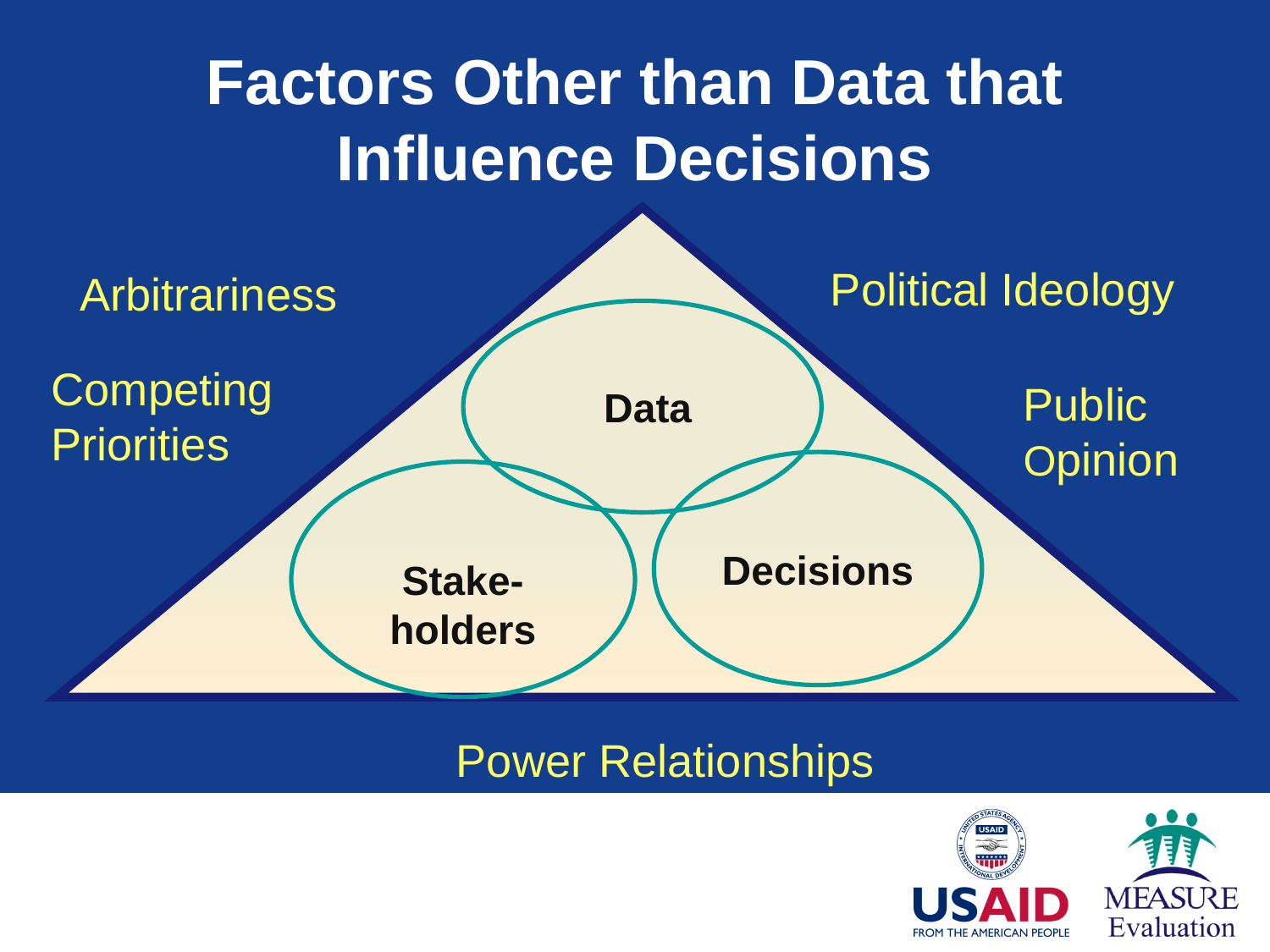

Factors Other than Data that Influence Decisions

Political Ideology
Arbitrariness
 Data
Competing Priorities
Public Opinion
Decisions

Stake-holders
Power Relationships